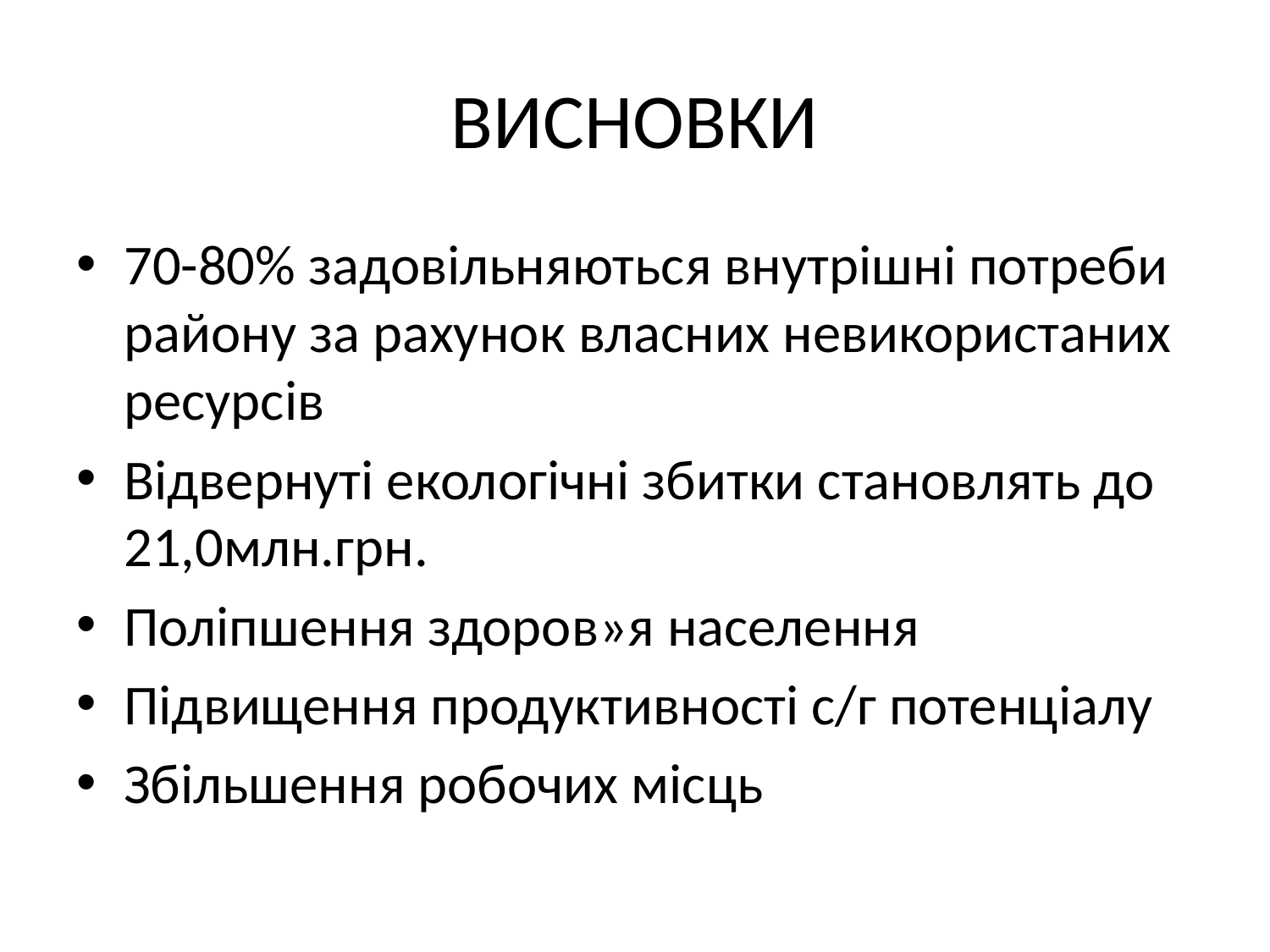

# ВИСНОВКИ
70-80% задовільняються внутрішні потреби району за рахунок власних невикористаних ресурсів
Відвернуті екологічні збитки становлять до 21,0млн.грн.
Поліпшення здоров»я населення
Підвищення продуктивності с/г потенціалу
Збільшення робочих місць